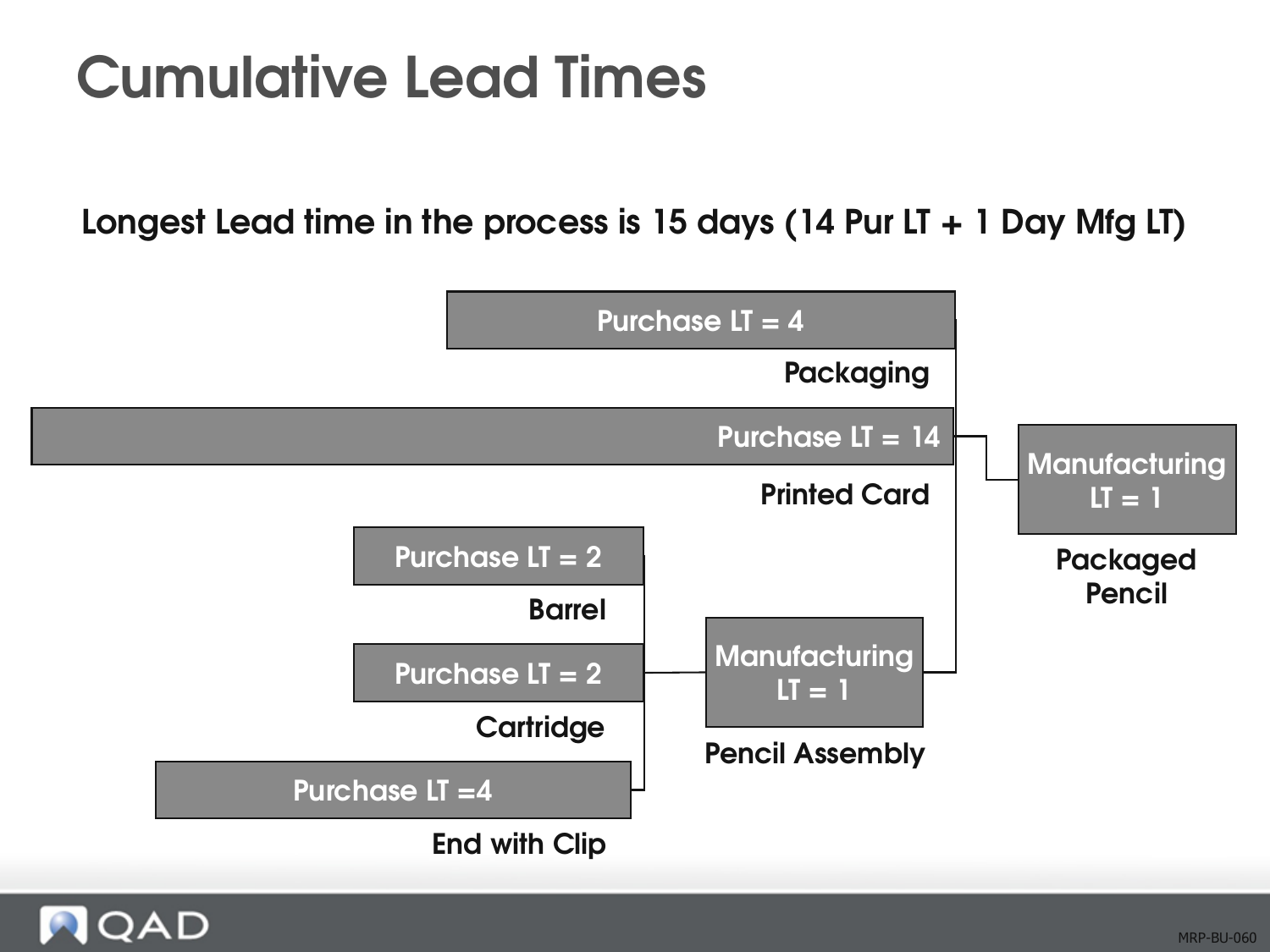

# Cumulative Lead Times
Longest Lead time in the process is 15 days (14 Pur LT + 1 Day Mfg LT)
Purchase LT = 4
Packaging
Purchase LT = 14
Manufacturing
LT = 1
Printed Card
Purchase LT = 2
Packaged Pencil
Barrel
Manufacturing
LT = 1
Purchase LT = 2
Cartridge
Pencil Assembly
Purchase LT =4
End with Clip
MRP-BU-060